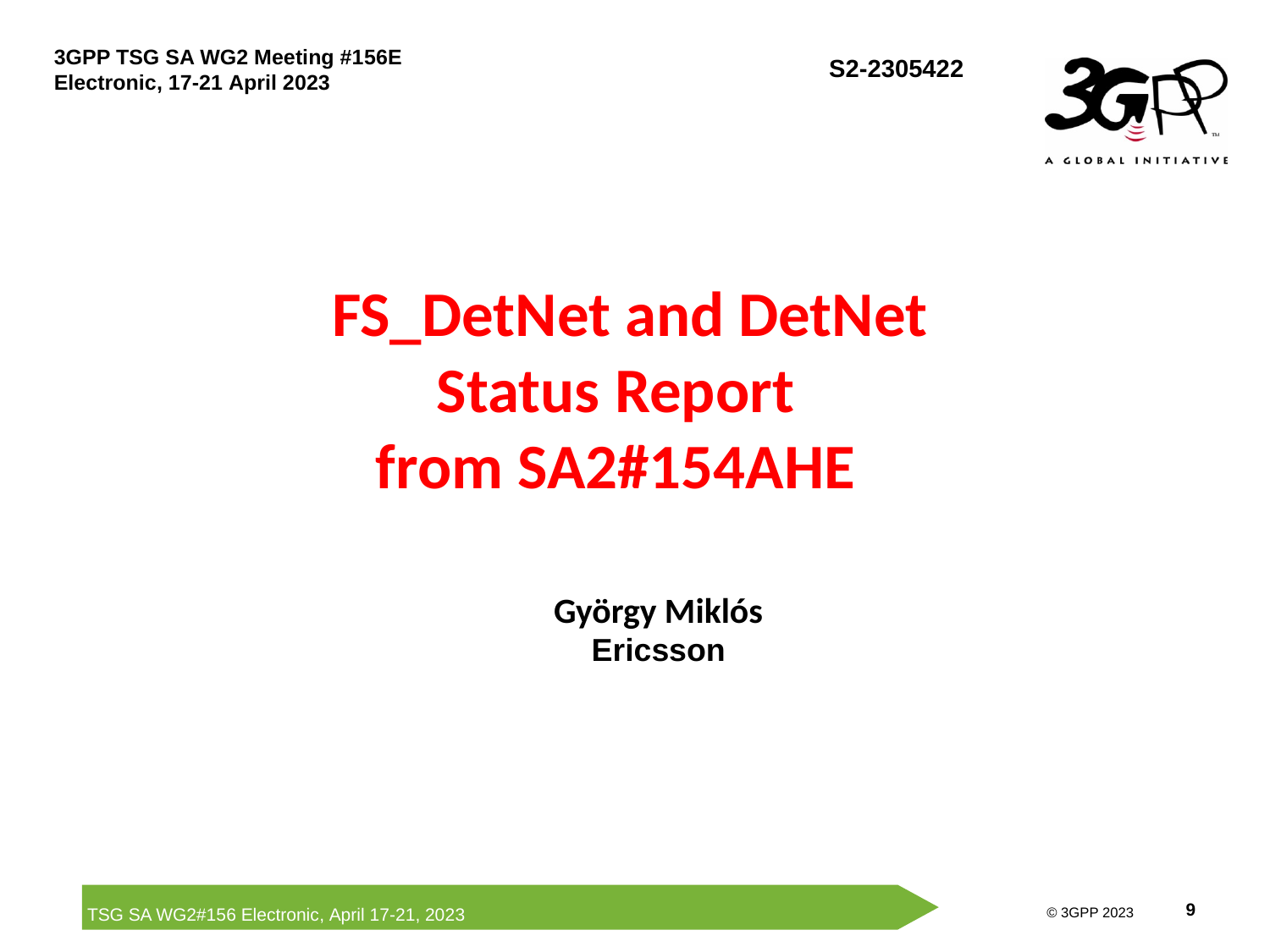

# FS_DetNet and DetNet Status Report from SA2#154AHE
György Miklós
Ericsson